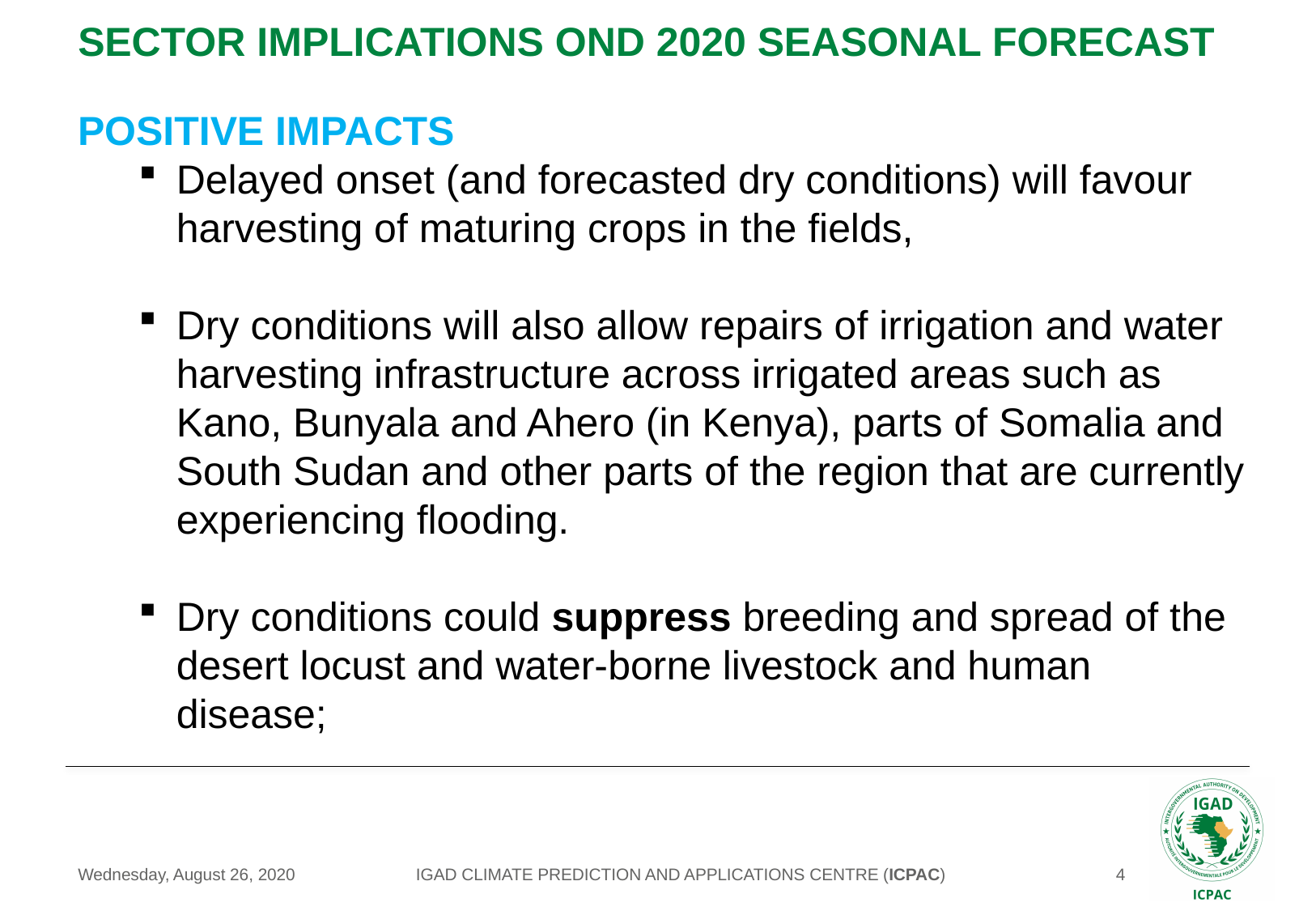

# Sector implications OND 2020 seasonal forecast
POSITIVE IMPACTS
Delayed onset (and forecasted dry conditions) will favour harvesting of maturing crops in the fields,

Dry conditions will also allow repairs of irrigation and water harvesting infrastructure across irrigated areas such as Kano, Bunyala and Ahero (in Kenya), parts of Somalia and South Sudan and other parts of the region that are currently experiencing flooding.

Dry conditions could suppress breeding and spread of the desert locust and water-borne livestock and human disease;
IGAD CLIMATE PREDICTION AND APPLICATIONS CENTRE (ICPAC)
Wednesday, August 26, 2020
4